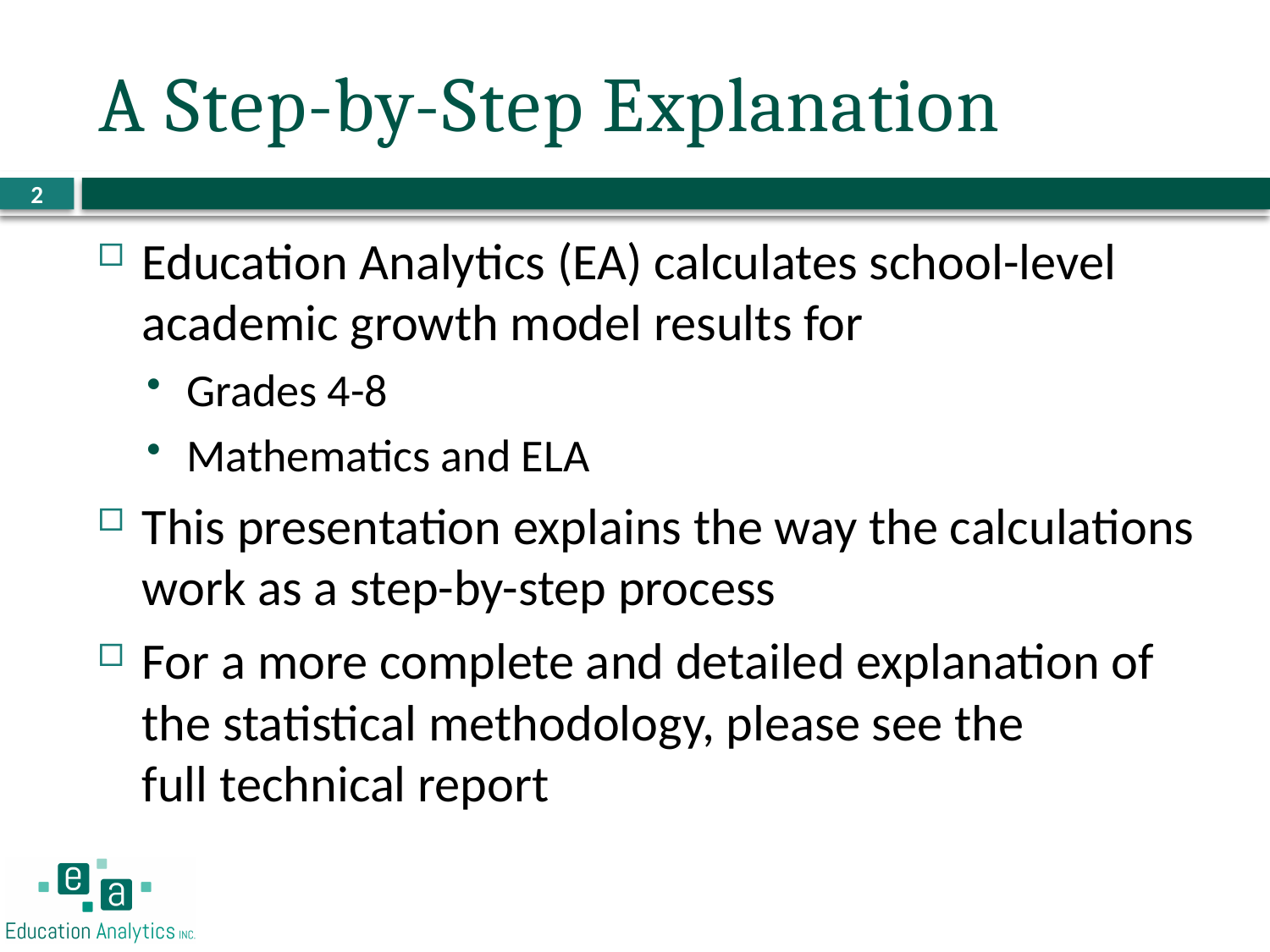

# A Step-by-Step Explanation
2
Education Analytics (EA) calculates school-level academic growth model results for
Grades 4-8
Mathematics and ELA
This presentation explains the way the calculations work as a step-by-step process
For a more complete and detailed explanation of the statistical methodology, please see the full technical report